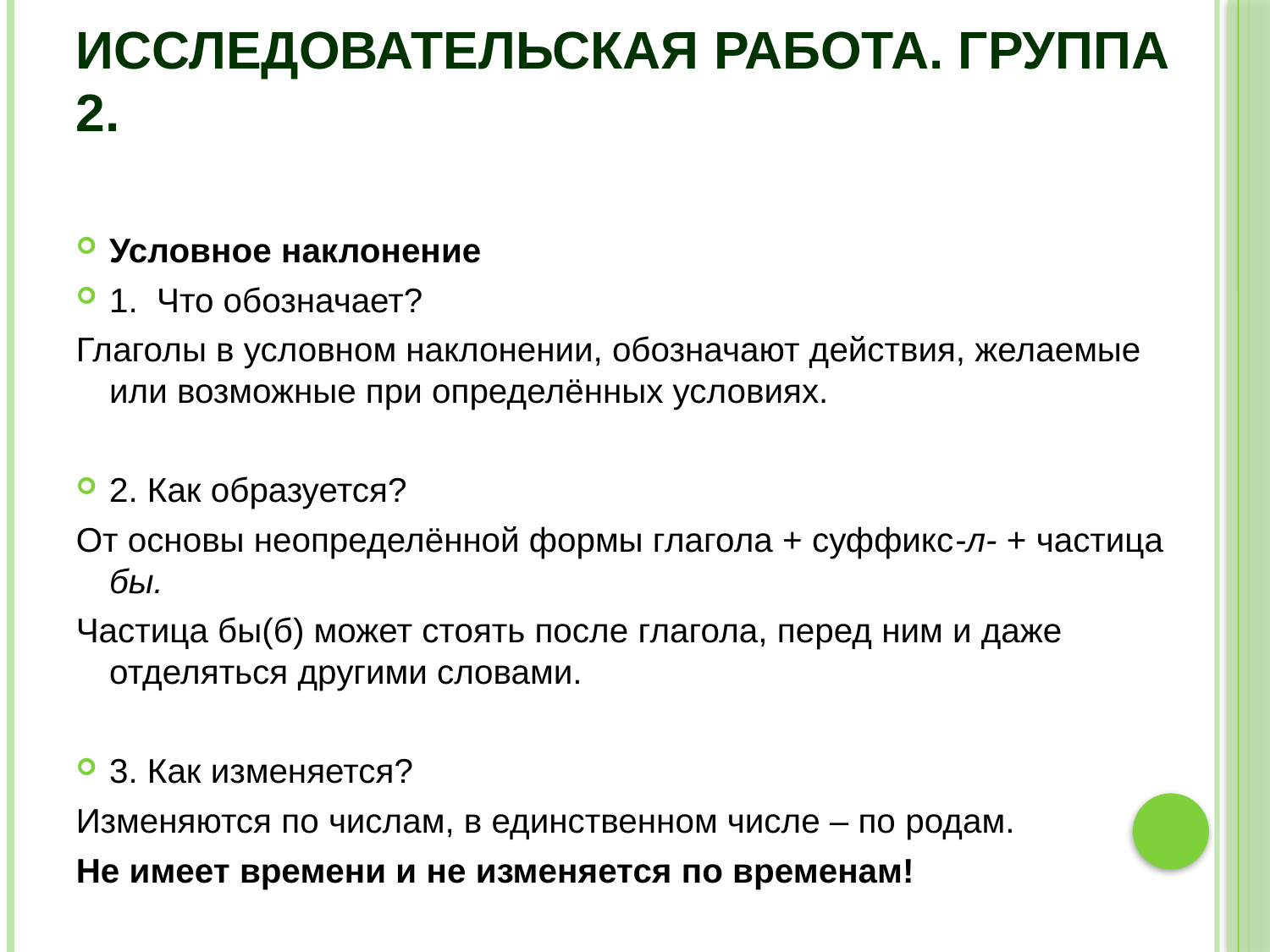

# Исследовательская работа. Группа 2.
Условное наклонение
1.  Что обозначает?
Глаголы в условном наклонении, обозначают действия, желаемые или возможные при определённых условиях.

2. Как образуется?
От основы неопределённой формы глагола + суффикс-л- + частица бы.
Частица бы(б) может стоять после глагола, перед ним и даже отделяться другими словами.

3. Как изменяется?
Изменяются по числам, в единственном числе – по родам.
Не имеет времени и не изменяется по временам!